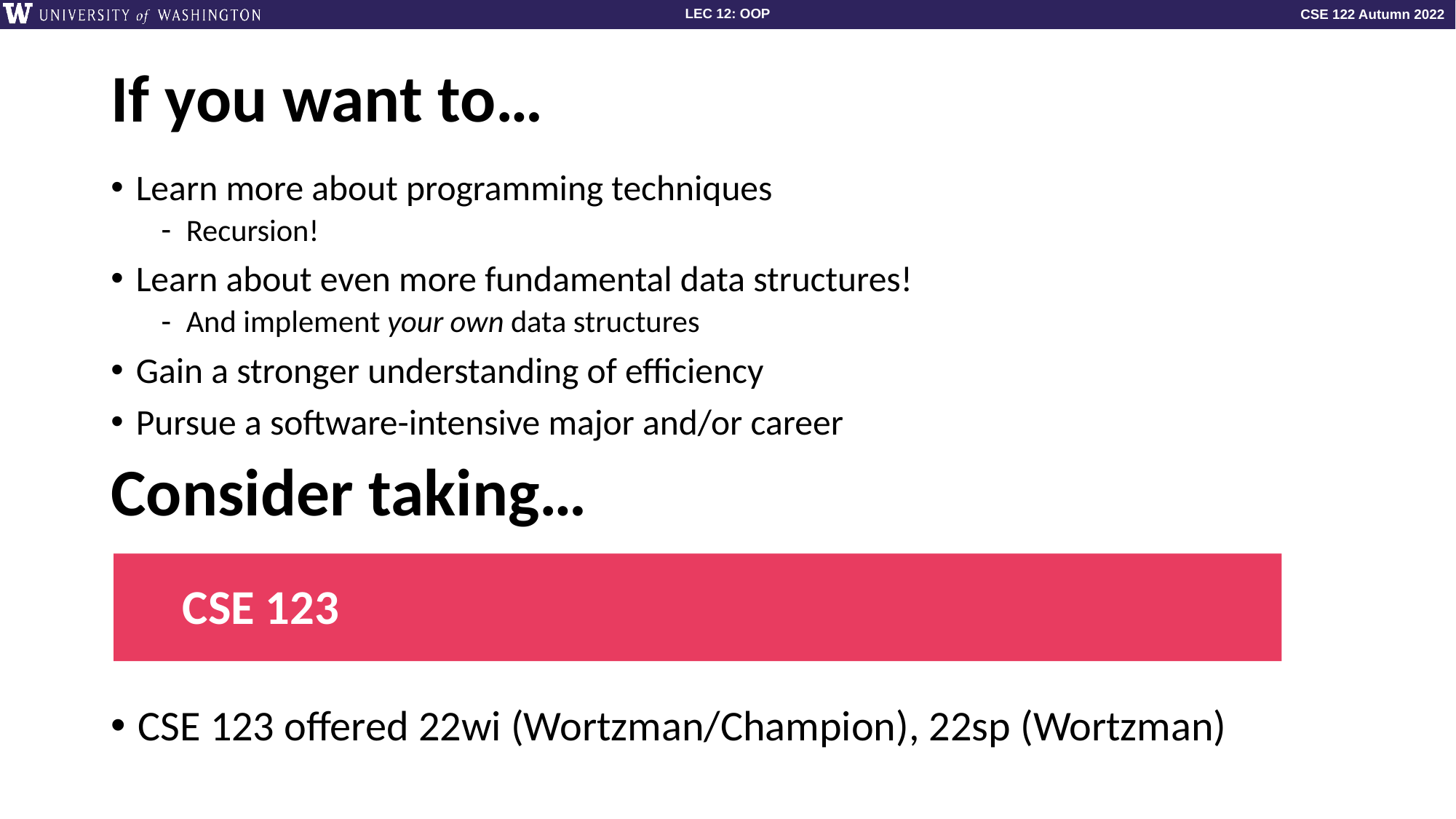

# If you want to…
Learn more about programming techniques
Recursion!
Learn about even more fundamental data structures!
And implement your own data structures
Gain a stronger understanding of efficiency
Pursue a software-intensive major and/or career
Consider taking…

CSE 123
CSE 163 and courses in the Data Science Minor & Option
CSE 123 offered 22wi (Wortzman/Champion), 22sp (Wortzman)